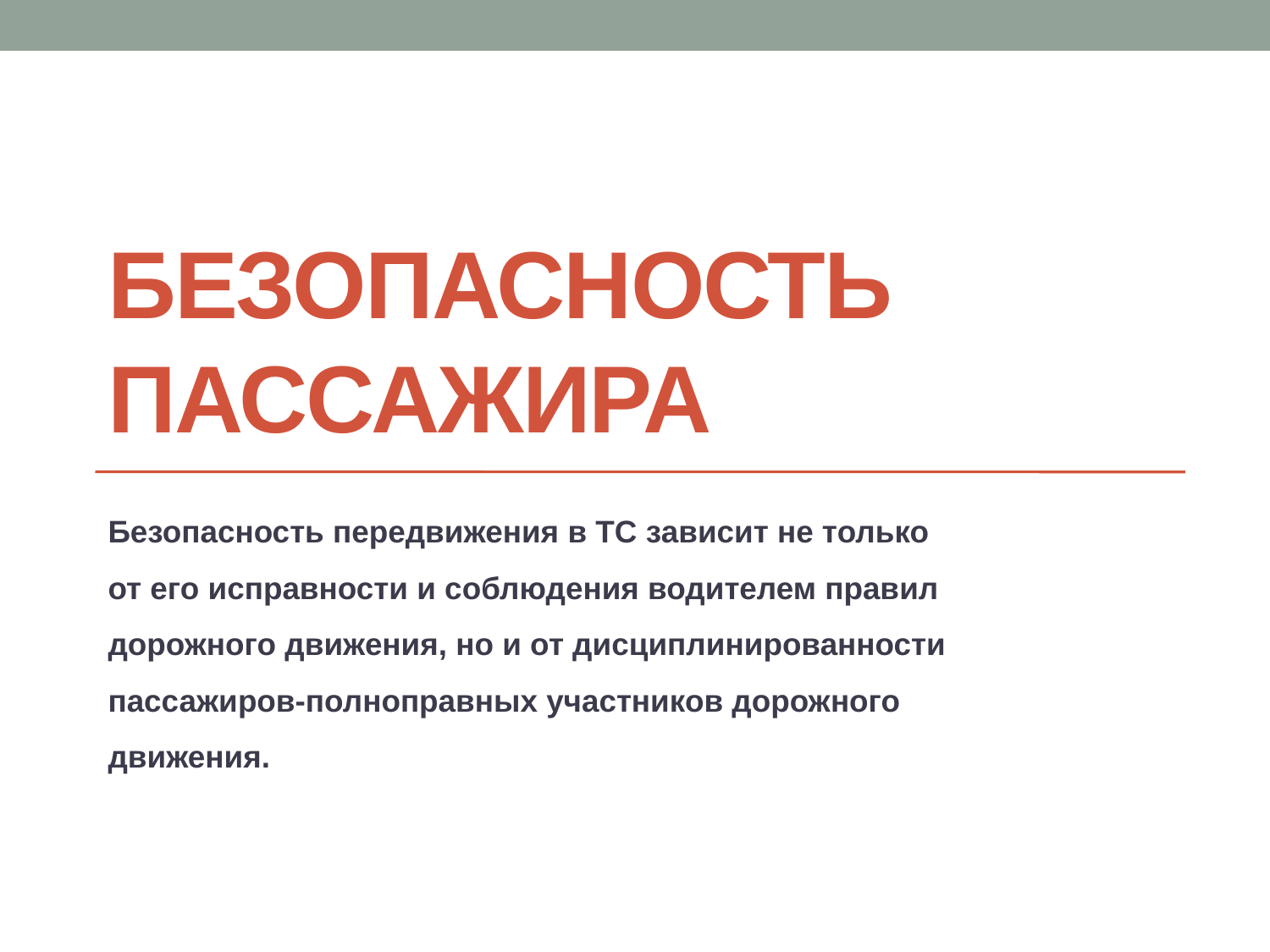

# Безопасность пассажира
Безопасность передвижения в ТС зависит не только от его исправности и соблюдения водителем правил дорожного движения, но и от дисциплинированности пассажиров-полноправных участников дорожного движения.